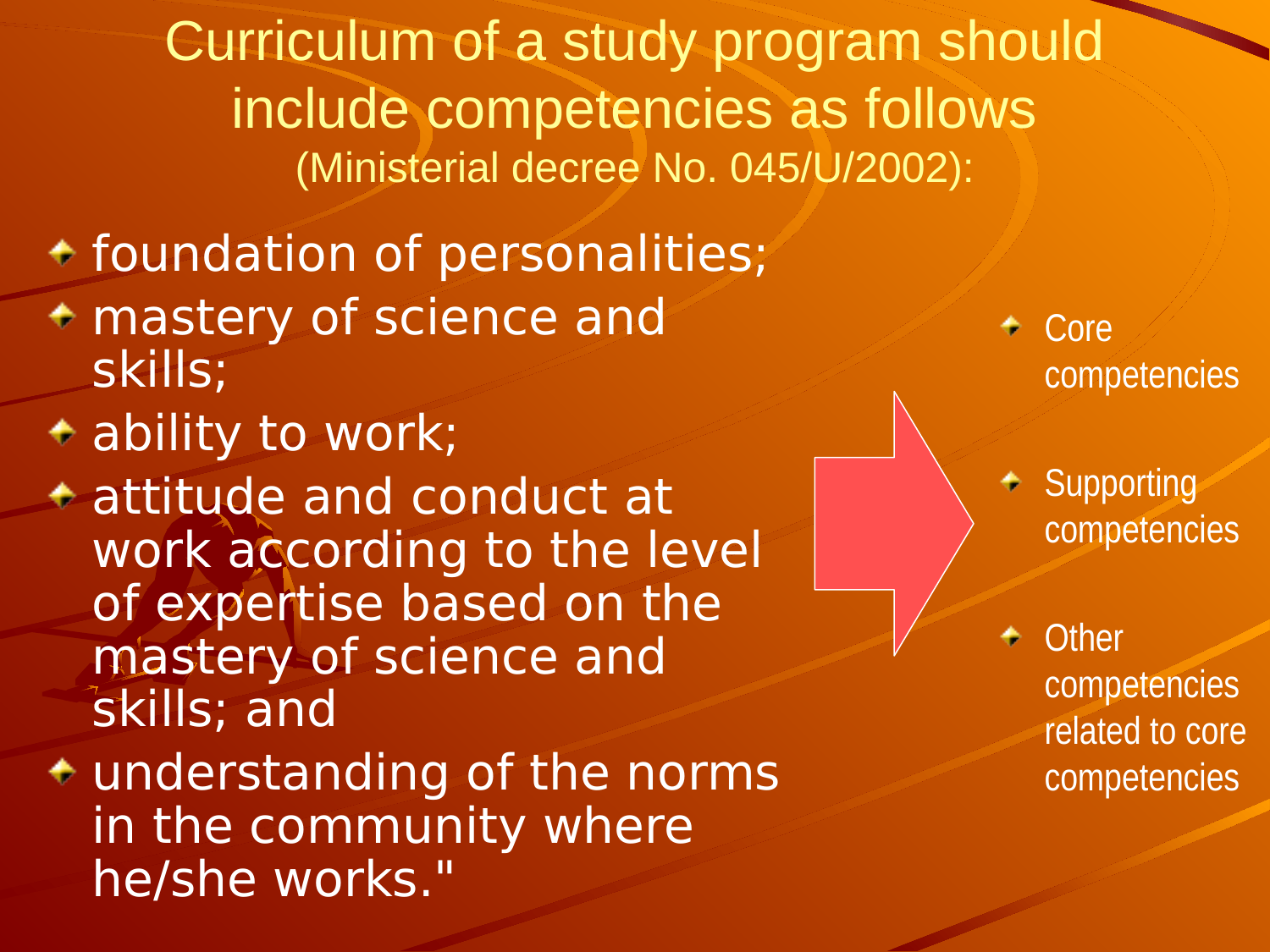

# Curriculum of a study program should include competencies as follows (Ministerial decree No. 045/U/2002):
foundation of personalities;
mastery of science and skills;
ability to work;
attitude and conduct at work according to the level of expertise based on the mastery of science and skills; and
understanding of the norms in the community where he/she works."
Core competencies

Supporting competencies

Other competencies related to core competencies